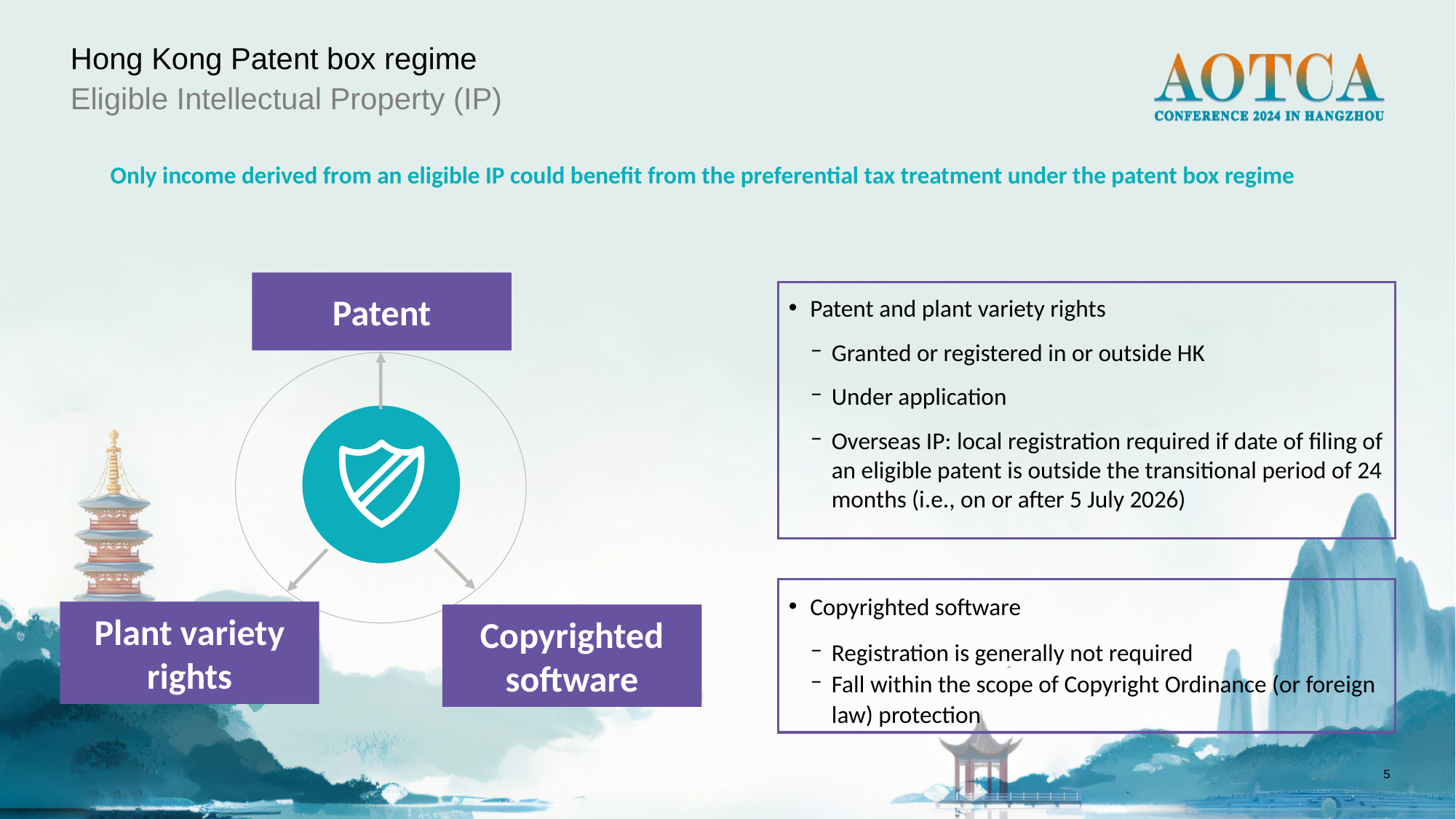

Hong Kong Patent box regime
Eligible Intellectual Property (IP)

Only income derived from an eligible IP could benefit from the preferential tax treatment under the patent box regime
Patent

Plant variety rights
Copyrighted software
Patent and plant variety rights
Granted or registered in or outside HK
Under application
Overseas IP: local registration required if date of filing of an eligible patent is outside the transitional period of 24 months (i.e., on or after 5 July 2026)

Copyrighted software
Registration is generally not required
Fall within the scope of Copyright Ordinance (or foreign law) protection
5